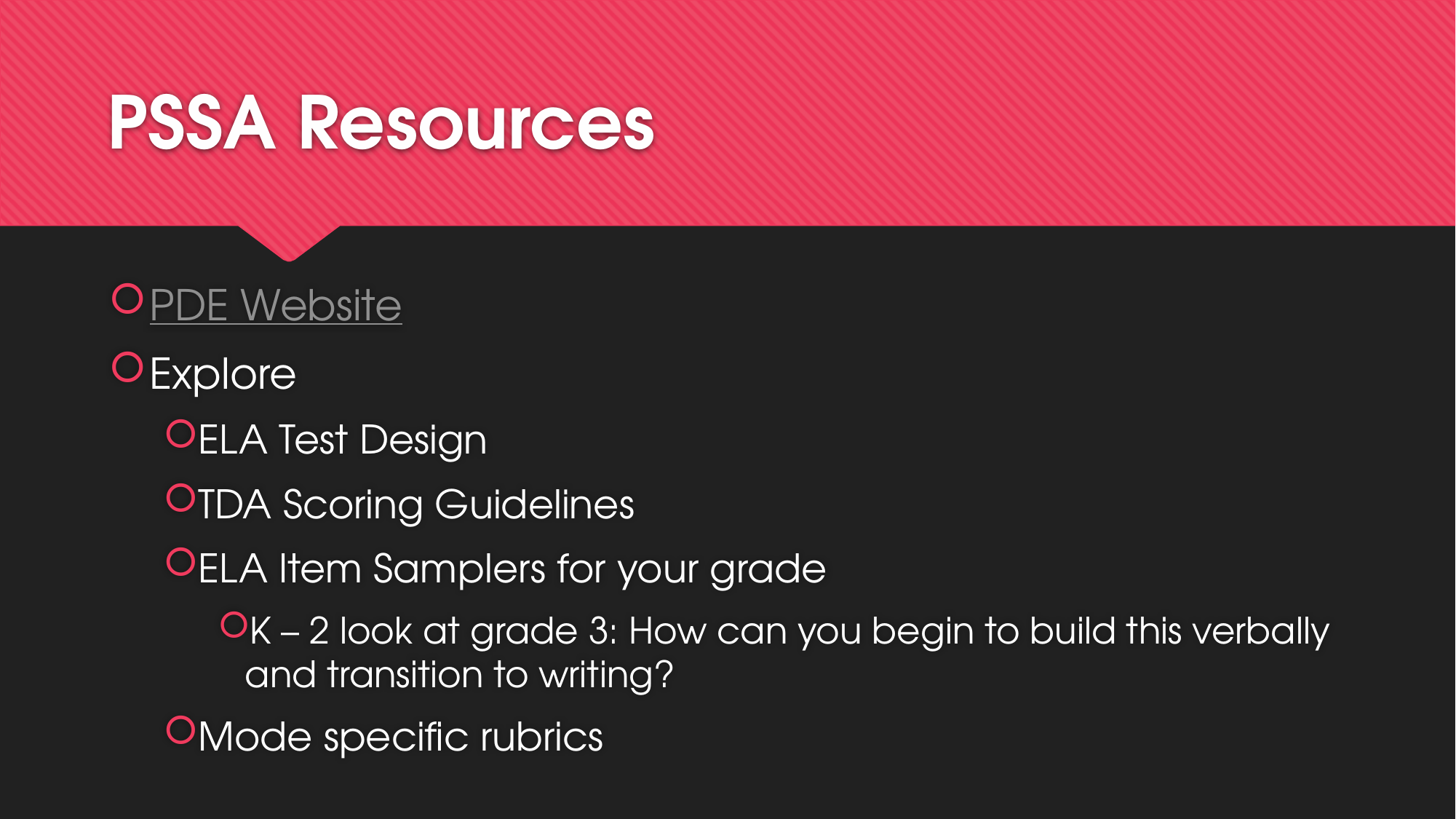

# PSSA Resources
PDE Website
Explore
ELA Test Design
TDA Scoring Guidelines
ELA Item Samplers for your grade
K – 2 look at grade 3: How can you begin to build this verbally and transition to writing?
Mode specific rubrics